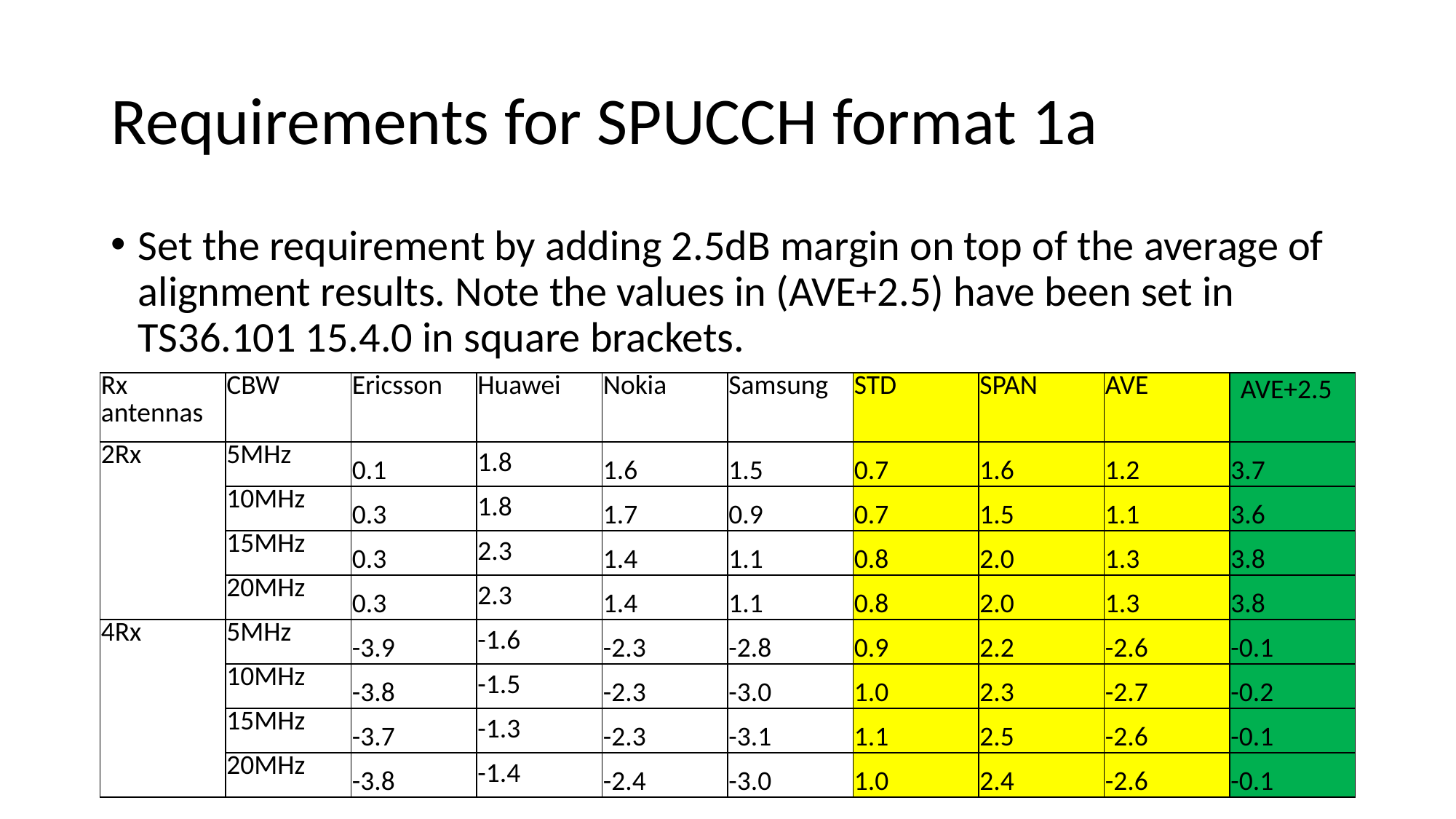

# Requirements for SPUCCH format 1a
Set the requirement by adding 2.5dB margin on top of the average of alignment results. Note the values in (AVE+2.5) have been set in TS36.101 15.4.0 in square brackets.
| Rx antennas | CBW | Ericsson | Huawei | Nokia | Samsung | STD | SPAN | AVE | AVE+2.5 |
| --- | --- | --- | --- | --- | --- | --- | --- | --- | --- |
| 2Rx | 5MHz | 0.1 | 1.8 | 1.6 | 1.5 | 0.7 | 1.6 | 1.2 | 3.7 |
|  | 10MHz | 0.3 | 1.8 | 1.7 | 0.9 | 0.7 | 1.5 | 1.1 | 3.6 |
|  | 15MHz | 0.3 | 2.3 | 1.4 | 1.1 | 0.8 | 2.0 | 1.3 | 3.8 |
|  | 20MHz | 0.3 | 2.3 | 1.4 | 1.1 | 0.8 | 2.0 | 1.3 | 3.8 |
| 4Rx | 5MHz | -3.9 | -1.6 | -2.3 | -2.8 | 0.9 | 2.2 | -2.6 | -0.1 |
|  | 10MHz | -3.8 | -1.5 | -2.3 | -3.0 | 1.0 | 2.3 | -2.7 | -0.2 |
|  | 15MHz | -3.7 | -1.3 | -2.3 | -3.1 | 1.1 | 2.5 | -2.6 | -0.1 |
|  | 20MHz | -3.8 | -1.4 | -2.4 | -3.0 | 1.0 | 2.4 | -2.6 | -0.1 |